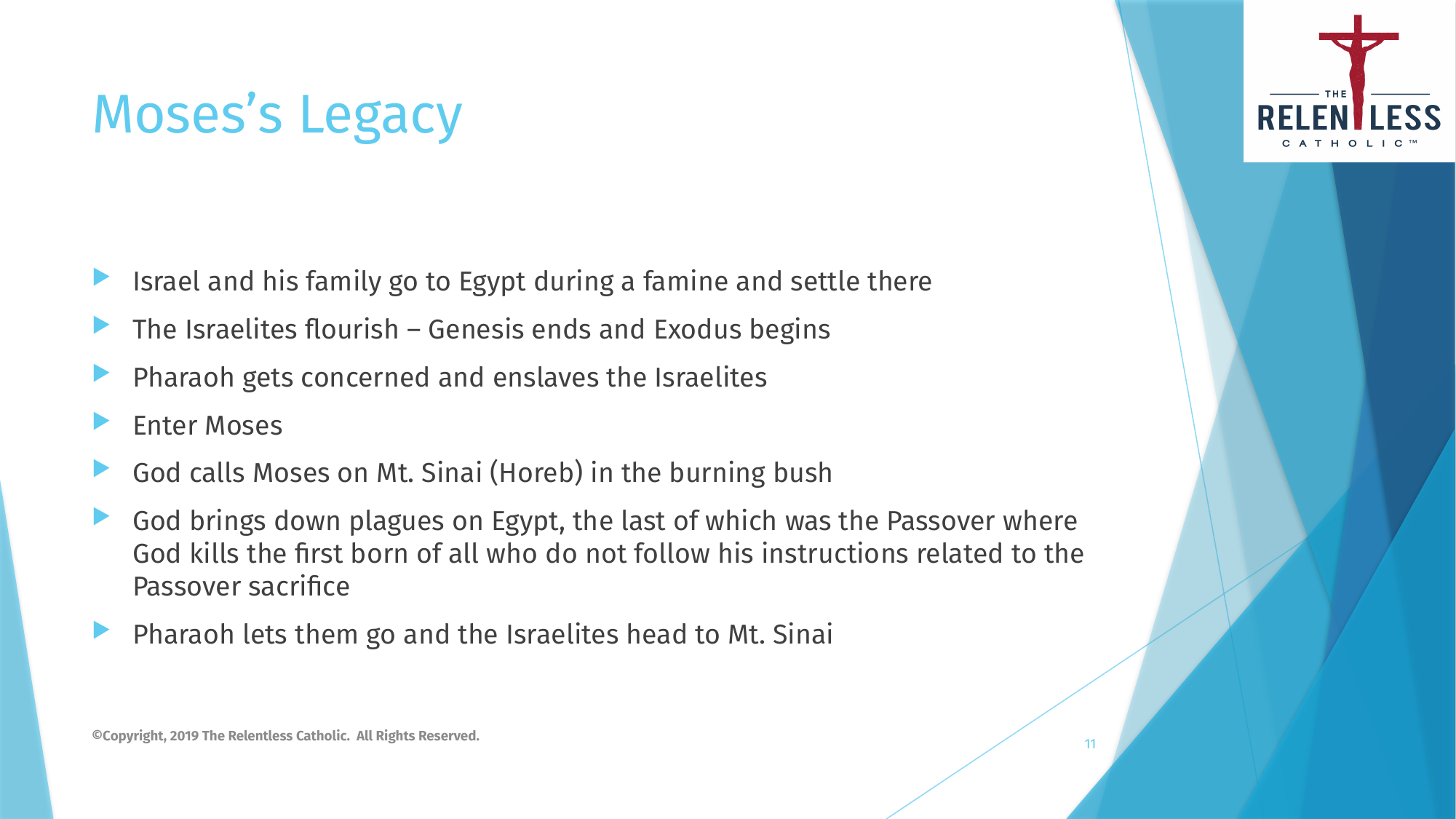

# Moses’s Legacy
Israel and his family go to Egypt during a famine and settle there
The Israelites flourish – Genesis ends and Exodus begins
Pharaoh gets concerned and enslaves the Israelites
Enter Moses
God calls Moses on Mt. Sinai (Horeb) in the burning bush
God brings down plagues on Egypt, the last of which was the Passover where God kills the first born of all who do not follow his instructions related to the Passover sacrifice
Pharaoh lets them go and the Israelites head to Mt. Sinai
©Copyright, 2019 The Relentless Catholic.  All Rights Reserved.

11